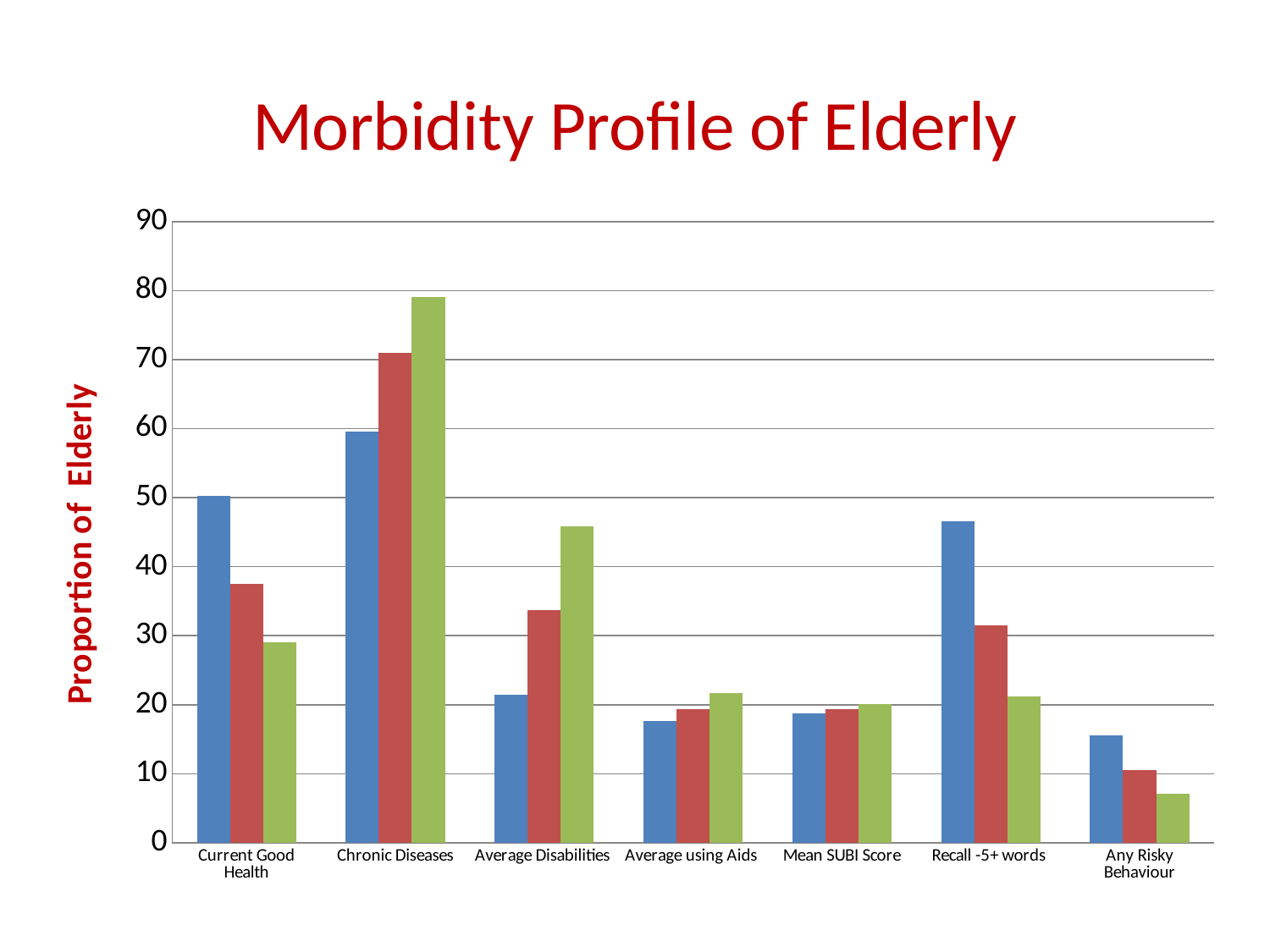

### Chart: Morbidity Profile of Elderly

| Category | 60-69 | 70-79 | 80+ |
|---|---|---|---|
| Current Good Health | 50.2 | 37.5 | 29.1 |
| Chronic Diseases | 59.6 | 71.0 | 79.1 |
| Average Disabilities  | 21.383333333333304 | 33.7 | 45.883333333333326 |
| Average using Aids  | 17.660000000000004 | 19.34 | 21.64 |
| Mean SUBI Score | 18.7 | 19.3 | 20.1 |
| Recall -5+ words  | 46.6 | 31.5 | 21.2 |
| Any Risky Behaviour | 15.533333333333333 | 10.5 | 7.066666666666666 |